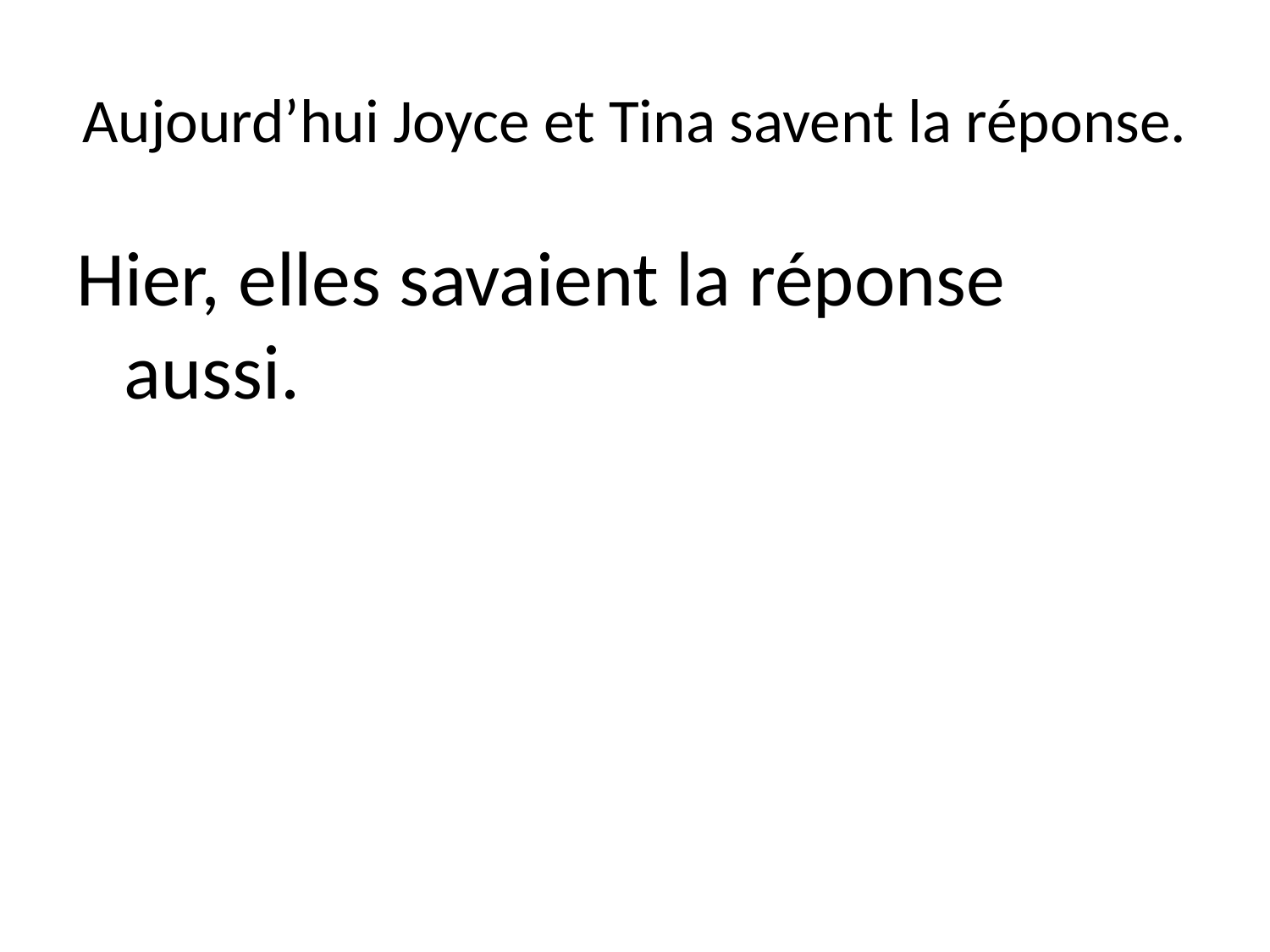

# Aujourd’hui Joyce et Tina savent la réponse.
Hier, elles savaient la réponse aussi.